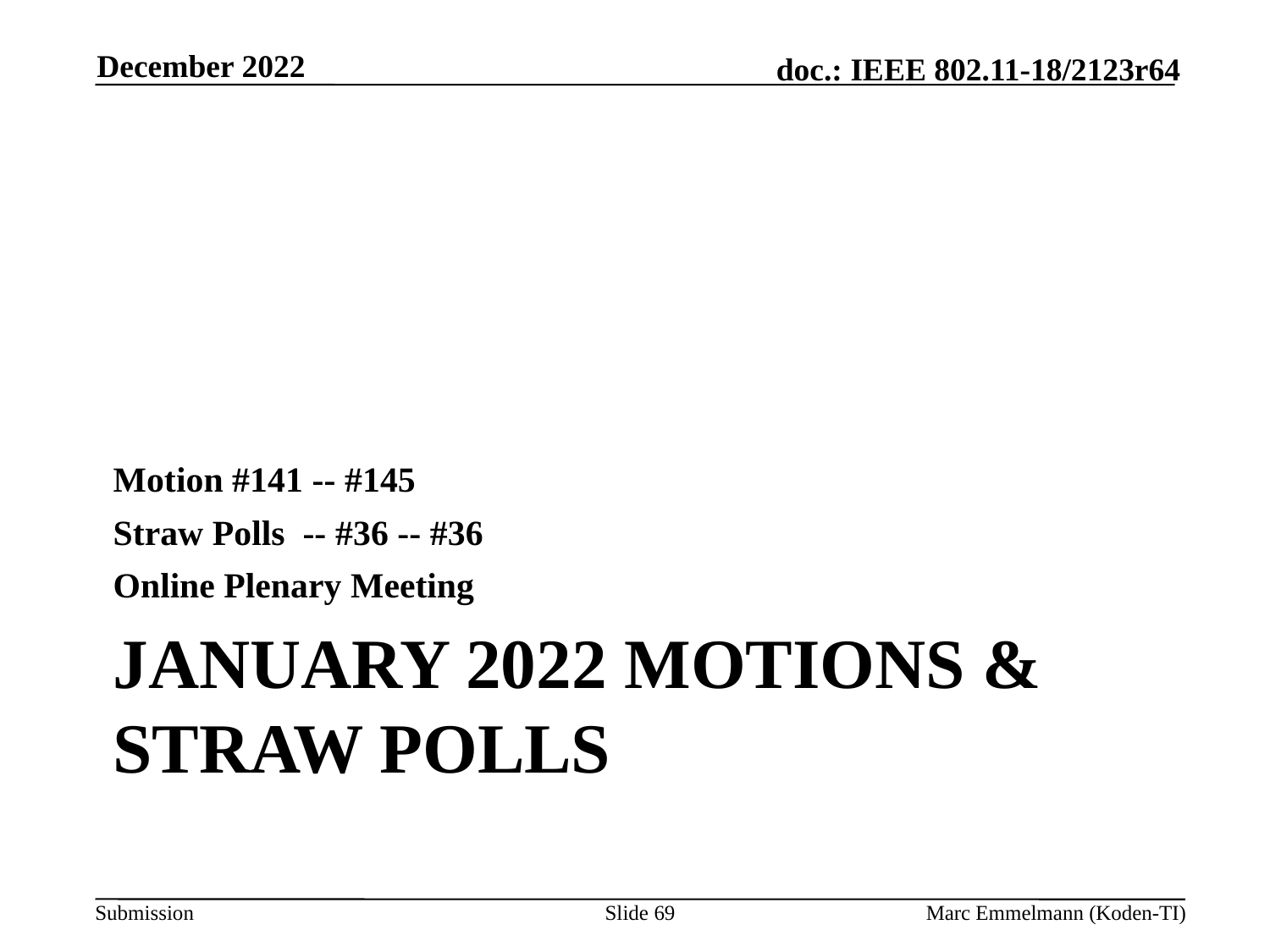

December 2022
Motion #141 -- #145
Straw Polls  -- #36 -- #36
Online Plenary Meeting
# January 2022 Motions & Straw Polls
Slide 69
Marc Emmelmann (Koden-TI)